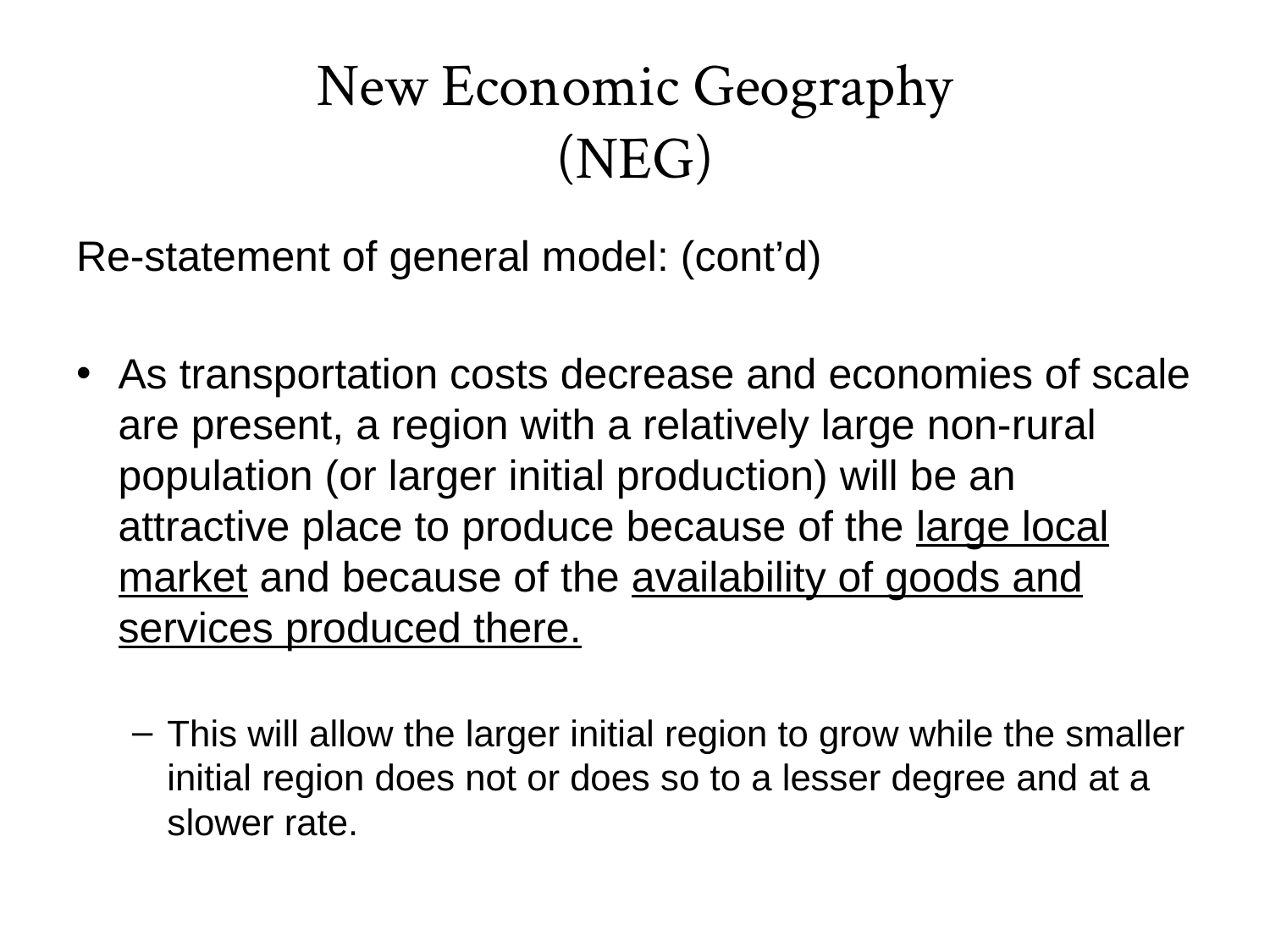

# New Economic Geography (NEG)
Re-statement of general model: (cont’d)

As transportation costs decrease and economies of scale are present, a region with a relatively large non-rural population (or larger initial production) will be an attractive place to produce because of the large local market and because of the availability of goods and services produced there.
This will allow the larger initial region to grow while the smaller initial region does not or does so to a lesser degree and at a slower rate.